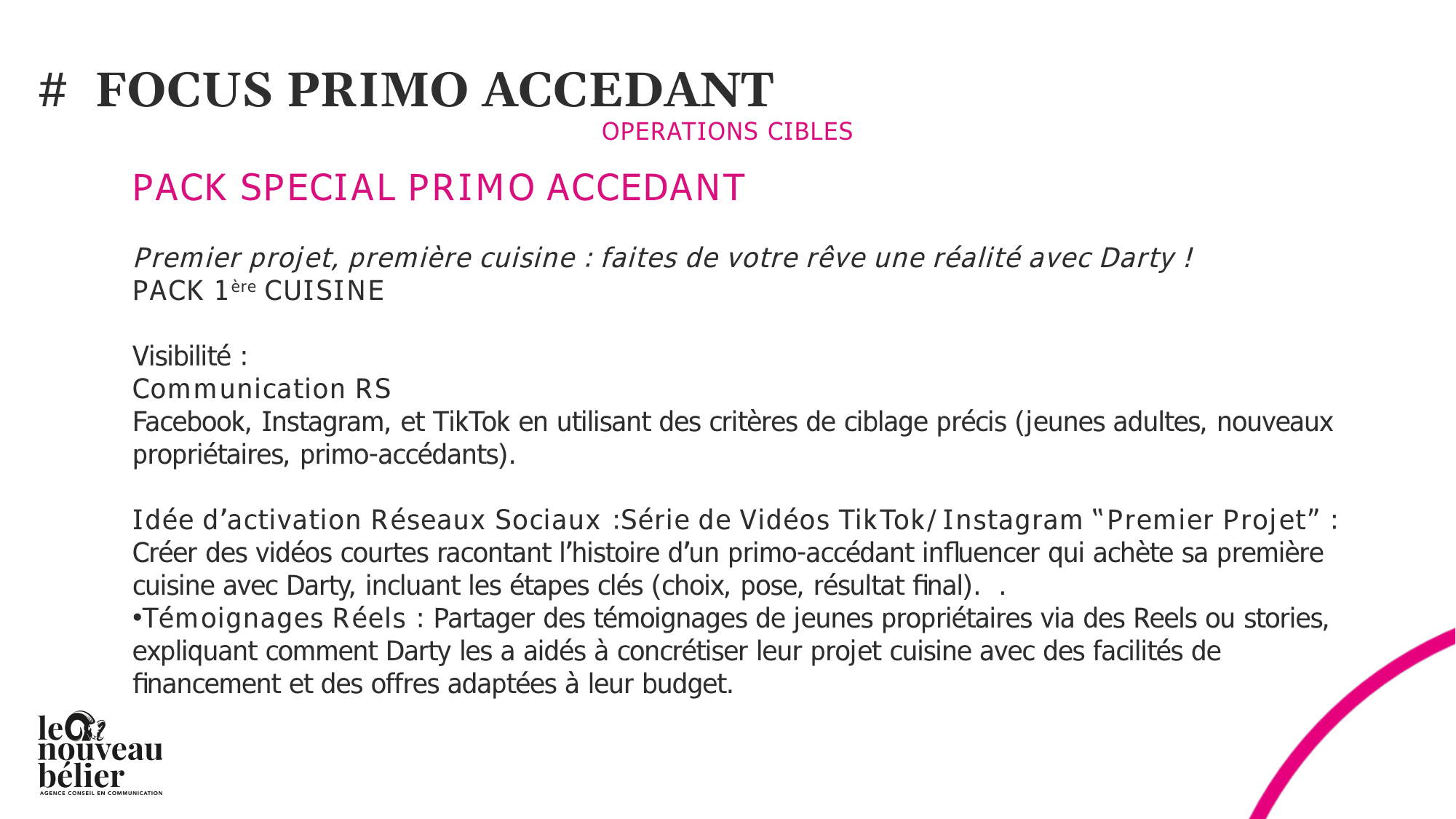

# #  FOCUS PRIMO ACCEDANT
OPERATIONS CIBLES
PACK SPECIAL PRIMO ACCEDANT

Premier projet, première cuisine : faites de votre rêve une réalité avec Darty !
PACK 1ère CUISINE
Visibilité :
Communication RS
Facebook, Instagram, et TikTok en utilisant des critères de ciblage précis (jeunes adultes, nouveaux propriétaires, primo-accédants).
Idée d’activation Réseaux Sociaux :Série de Vidéos TikTok/Instagram “Premier Projet” : Créer des vidéos courtes racontant l’histoire d’un primo-accédant influencer qui achète sa première cuisine avec Darty, incluant les étapes clés (choix, pose, résultat final).  .
Témoignages Réels : Partager des témoignages de jeunes propriétaires via des Reels ou stories, expliquant comment Darty les a aidés à concrétiser leur projet cuisine avec des facilités de financement et des offres adaptées à leur budget.